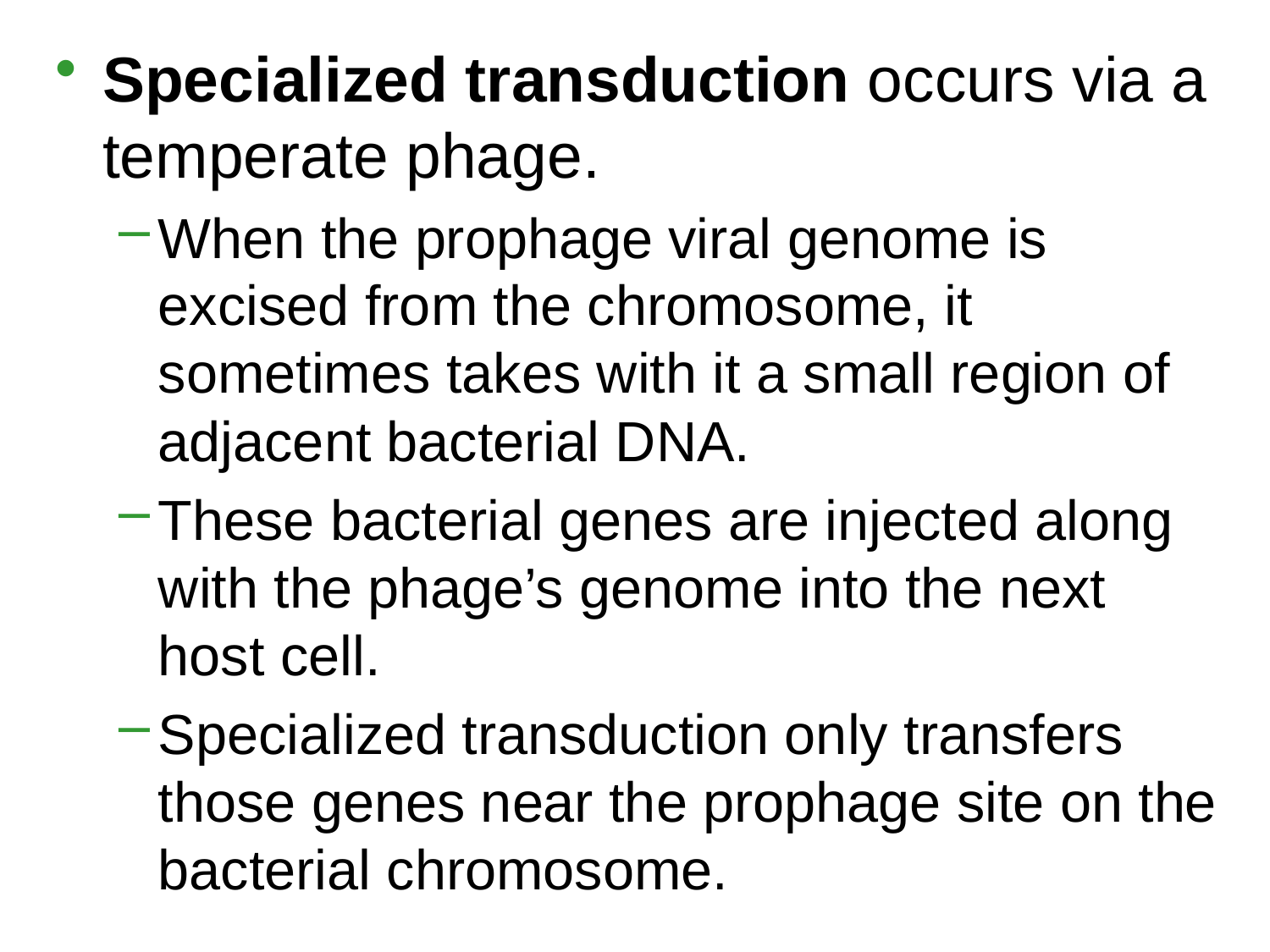

Specialized transduction occurs via a temperate phage.
When the prophage viral genome is excised from the chromosome, it sometimes takes with it a small region of adjacent bacterial DNA.
These bacterial genes are injected along with the phage’s genome into the next host cell.
Specialized transduction only transfers those genes near the prophage site on the bacterial chromosome.